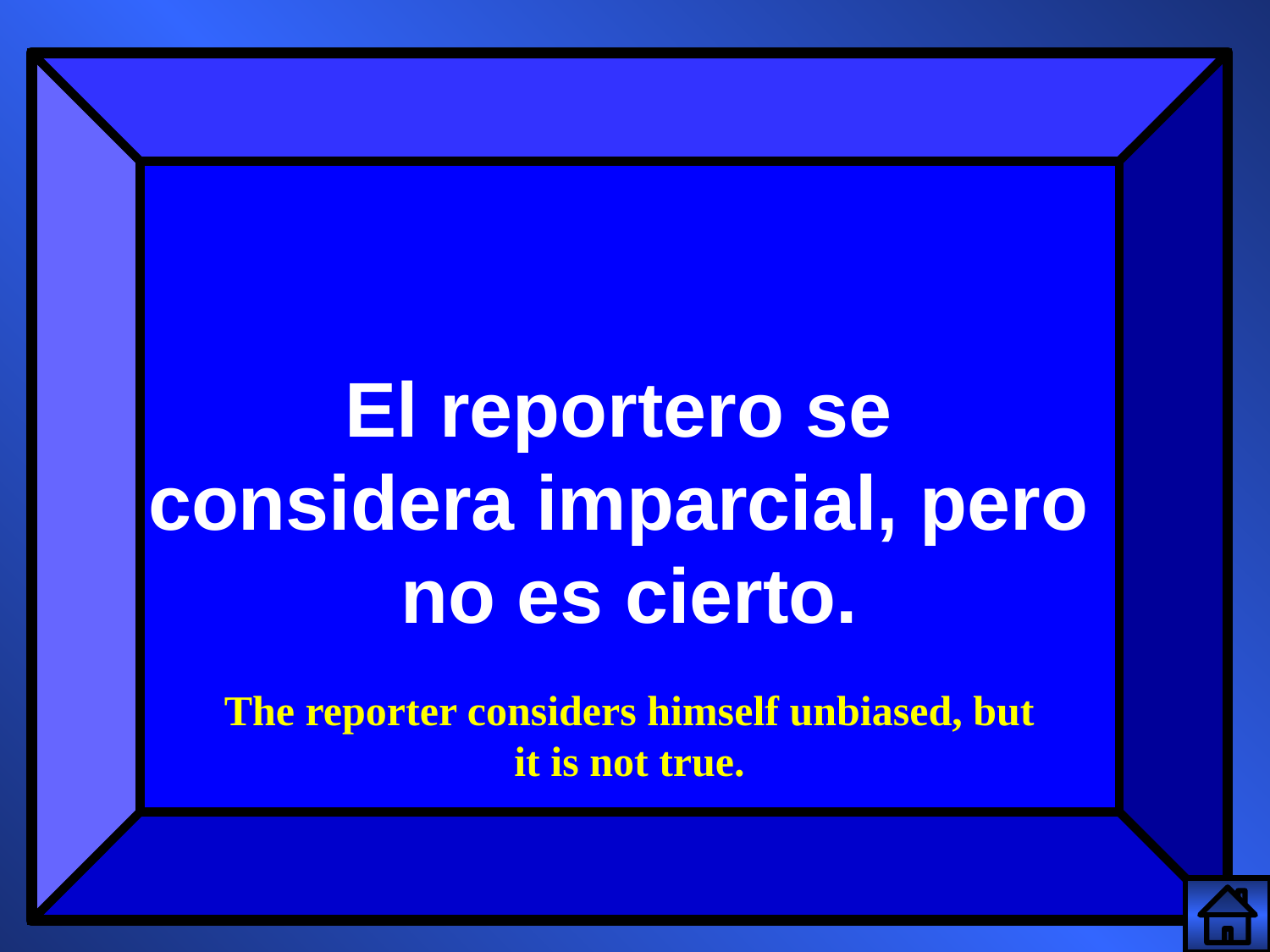

El reportero se
considera imparcial, pero
no es cierto.

The reporter considers himself unbiased, but
it is not true.